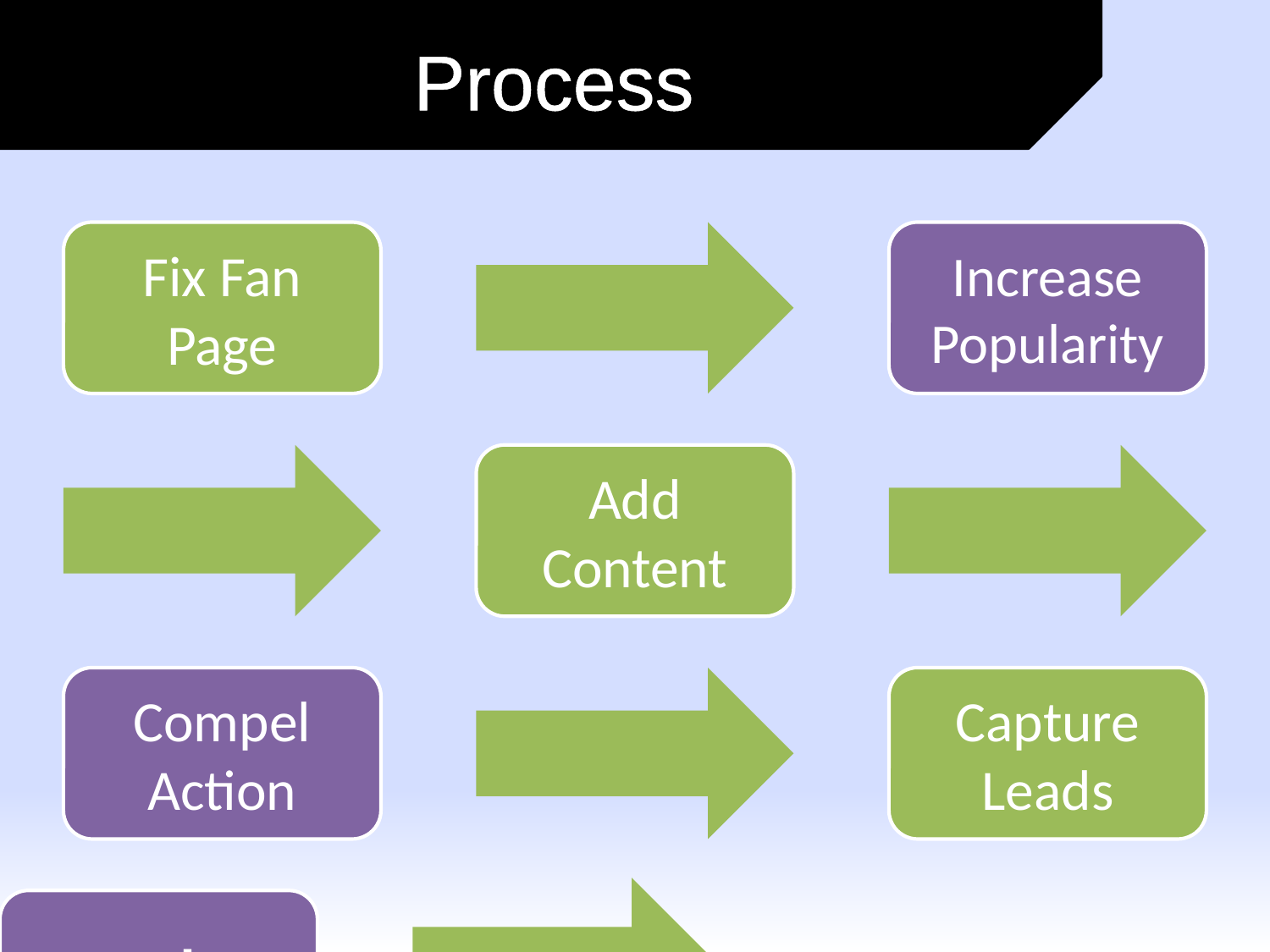

# Process
Fix Fan
Page
Increase
Popularity
Add Content
Compel
Action
Capture
Leads